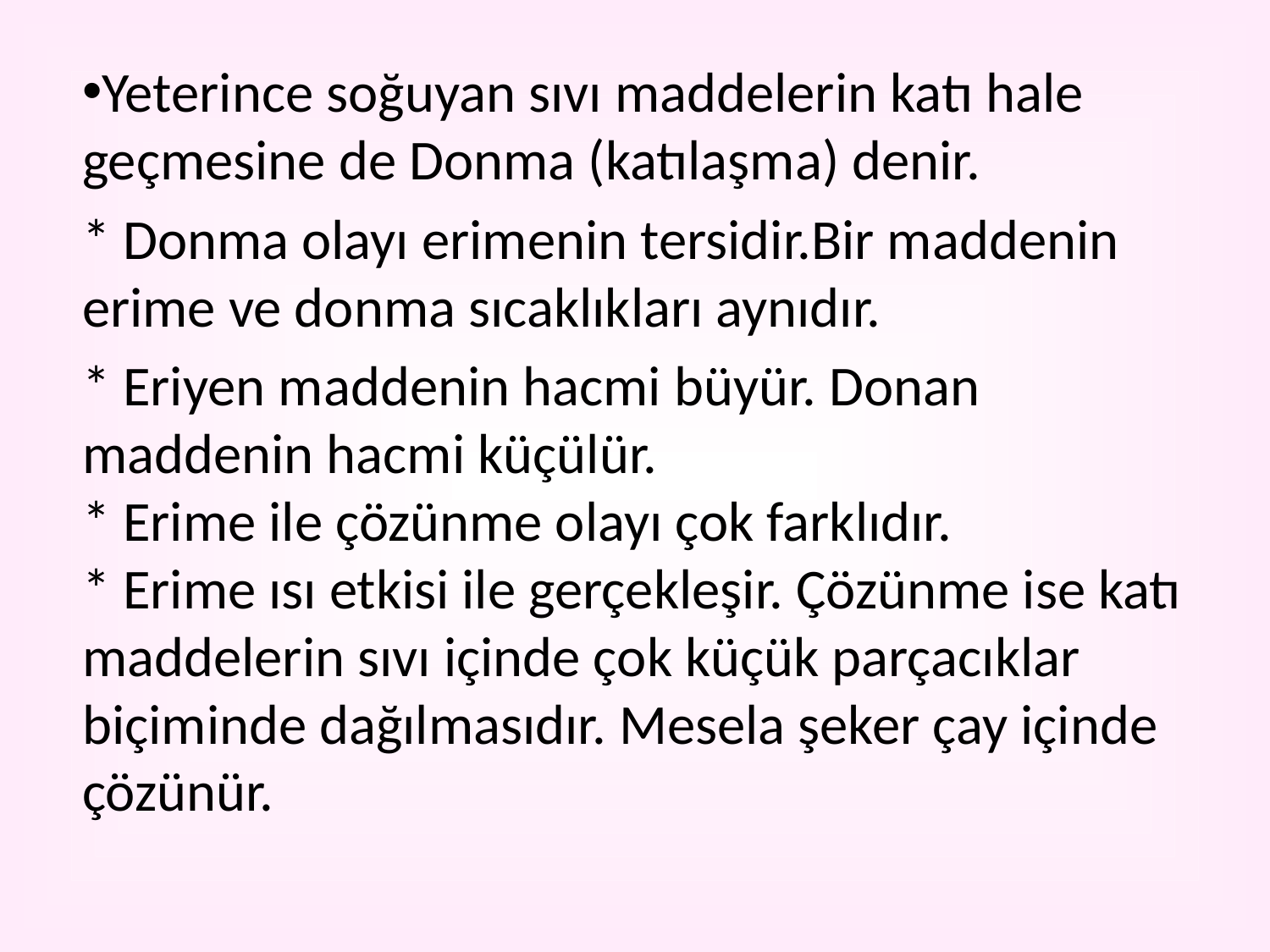

Yeterince soğuyan sıvı maddelerin katı hale geçmesine de Donma (katılaşma) denir.
* Donma olayı erimenin tersidir.Bir maddenin erime ve donma sıcaklıkları aynıdır.
* Eriyen maddenin hacmi büyür. Donan maddenin hacmi küçülür.
* Erime ile çözünme olayı çok farklıdır.
* Erime ısı etkisi ile gerçekleşir. Çözünme ise katı maddelerin sıvı içinde çok küçük parçacıklar biçiminde dağılmasıdır. Mesela şeker çay içinde çözünür.